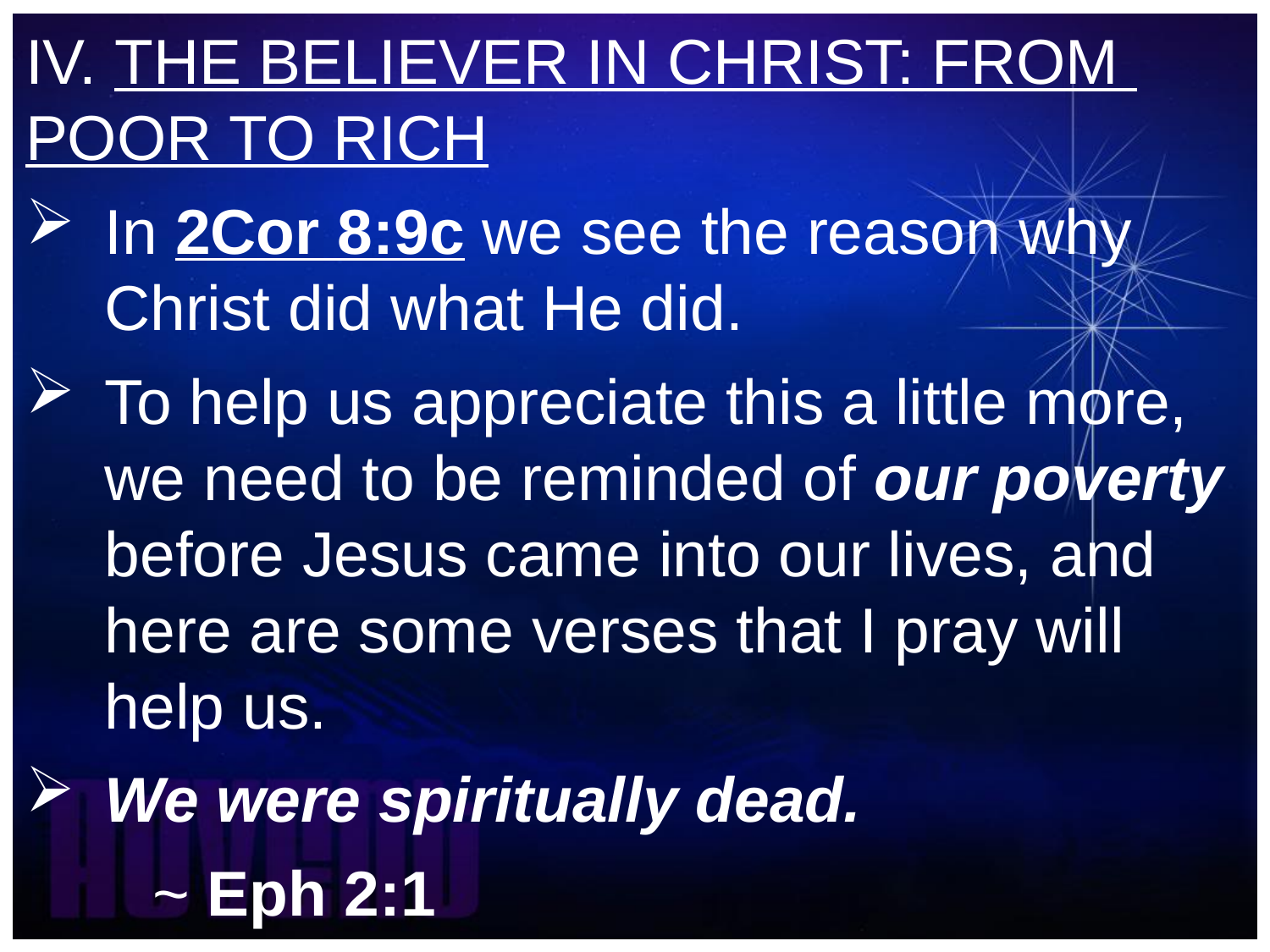

IV. THE BELIEVER IN CHRIST: FROM 	POOR TO RICH
In 2Cor 8:9c we see the reason why Christ did what He did.
To help us appreciate this a little more, we need to be reminded of our poverty before Jesus came into our lives, and here are some verses that I pray will help us.
We were spiritually dead.
	~ Eph 2:1